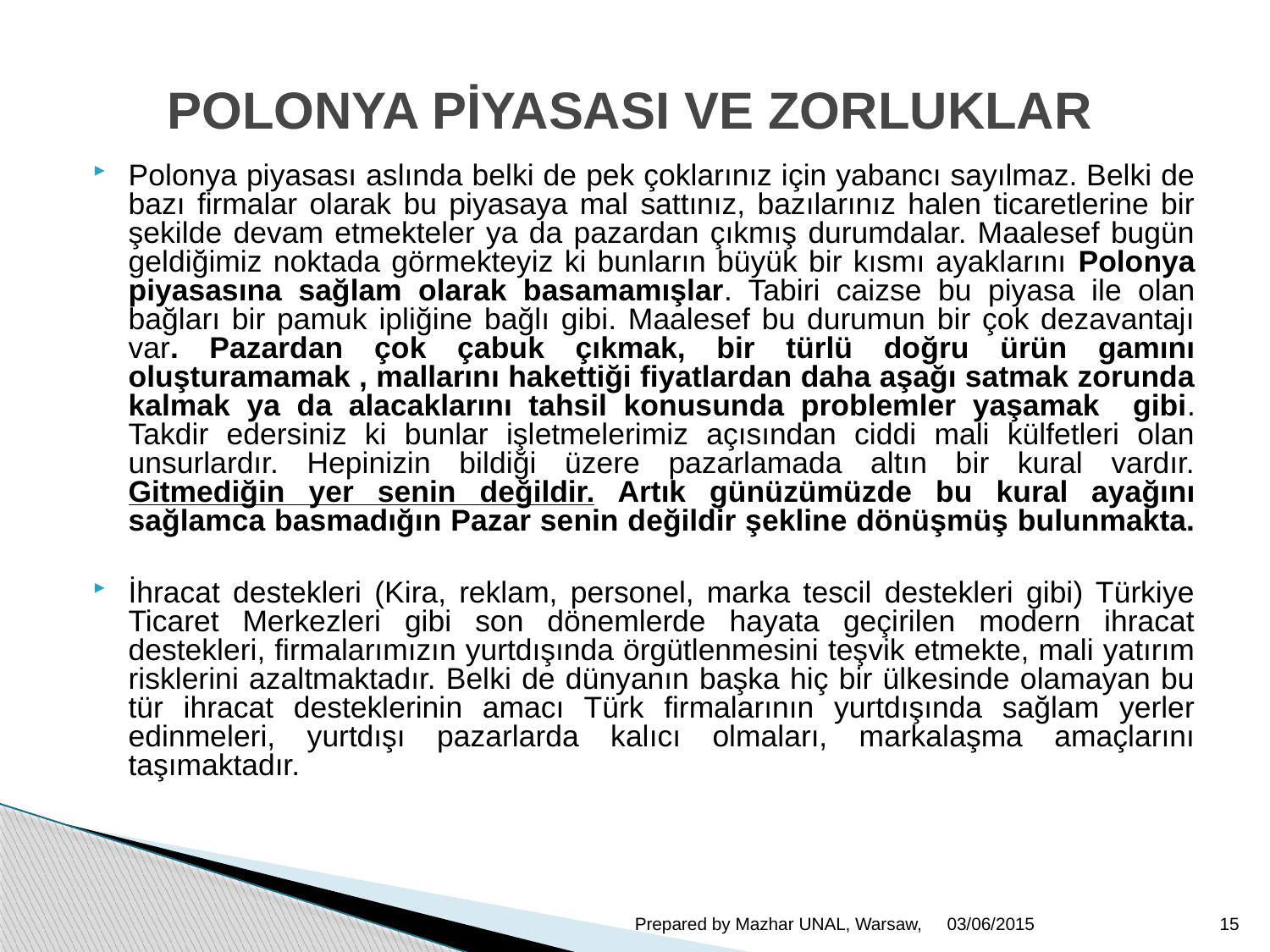

# POLONYA PİYASASI VE ZORLUKLAR
Polonya piyasası aslında belki de pek çoklarınız için yabancı sayılmaz. Belki de bazı firmalar olarak bu piyasaya mal sattınız, bazılarınız halen ticaretlerine bir şekilde devam etmekteler ya da pazardan çıkmış durumdalar. Maalesef bugün geldiğimiz noktada görmekteyiz ki bunların büyük bir kısmı ayaklarını Polonya piyasasına sağlam olarak basamamışlar. Tabiri caizse bu piyasa ile olan bağları bir pamuk ipliğine bağlı gibi. Maalesef bu durumun bir çok dezavantajı var. Pazardan çok çabuk çıkmak, bir türlü doğru ürün gamını oluşturamamak , mallarını hakettiği fiyatlardan daha aşağı satmak zorunda kalmak ya da alacaklarını tahsil konusunda problemler yaşamak  gibi. Takdir edersiniz ki bunlar işletmelerimiz açısından ciddi mali külfetleri olan unsurlardır. Hepinizin bildiği üzere pazarlamada altın bir kural vardır. Gitmediğin yer senin değildir. Artık günüzümüzde bu kural ayağını sağlamca basmadığın Pazar senin değildir şekline dönüşmüş bulunmakta.

İhracat destekleri (Kira, reklam, personel, marka tescil destekleri gibi) Türkiye Ticaret Merkezleri gibi son dönemlerde hayata geçirilen modern ihracat destekleri, firmalarımızın yurtdışında örgütlenmesini teşvik etmekte, mali yatırım risklerini azaltmaktadır. Belki de dünyanın başka hiç bir ülkesinde olamayan bu tür ihracat desteklerinin amacı Türk firmalarının yurtdışında sağlam yerler edinmeleri, yurtdışı pazarlarda kalıcı olmaları, markalaşma amaçlarını taşımaktadır.

Prepared by Mazhar UNAL, Warsaw,
03/06/2015
15